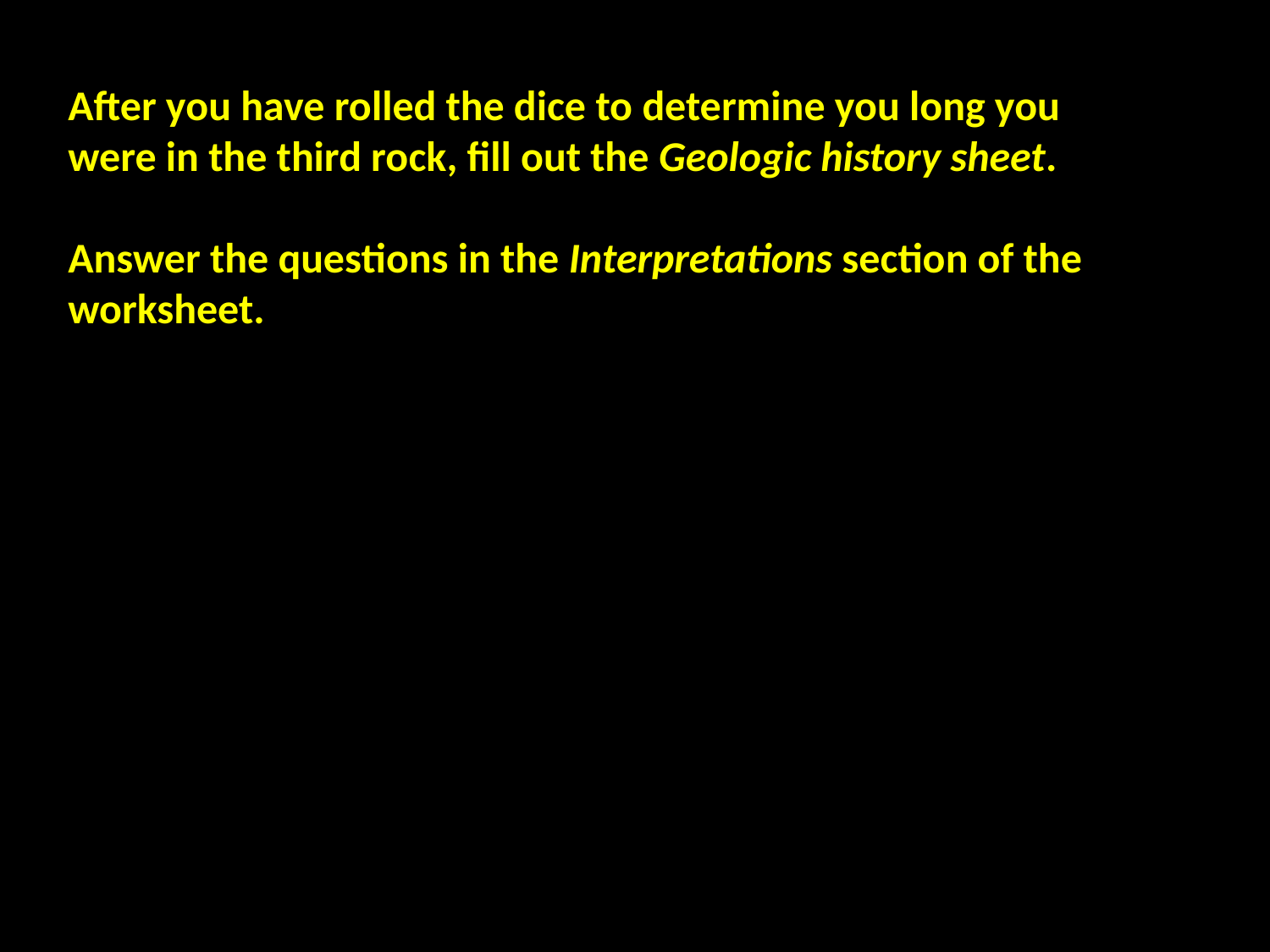

After you have rolled the dice to determine you long you were in the third rock, fill out the Geologic history sheet.

Answer the questions in the Interpretations section of the worksheet.